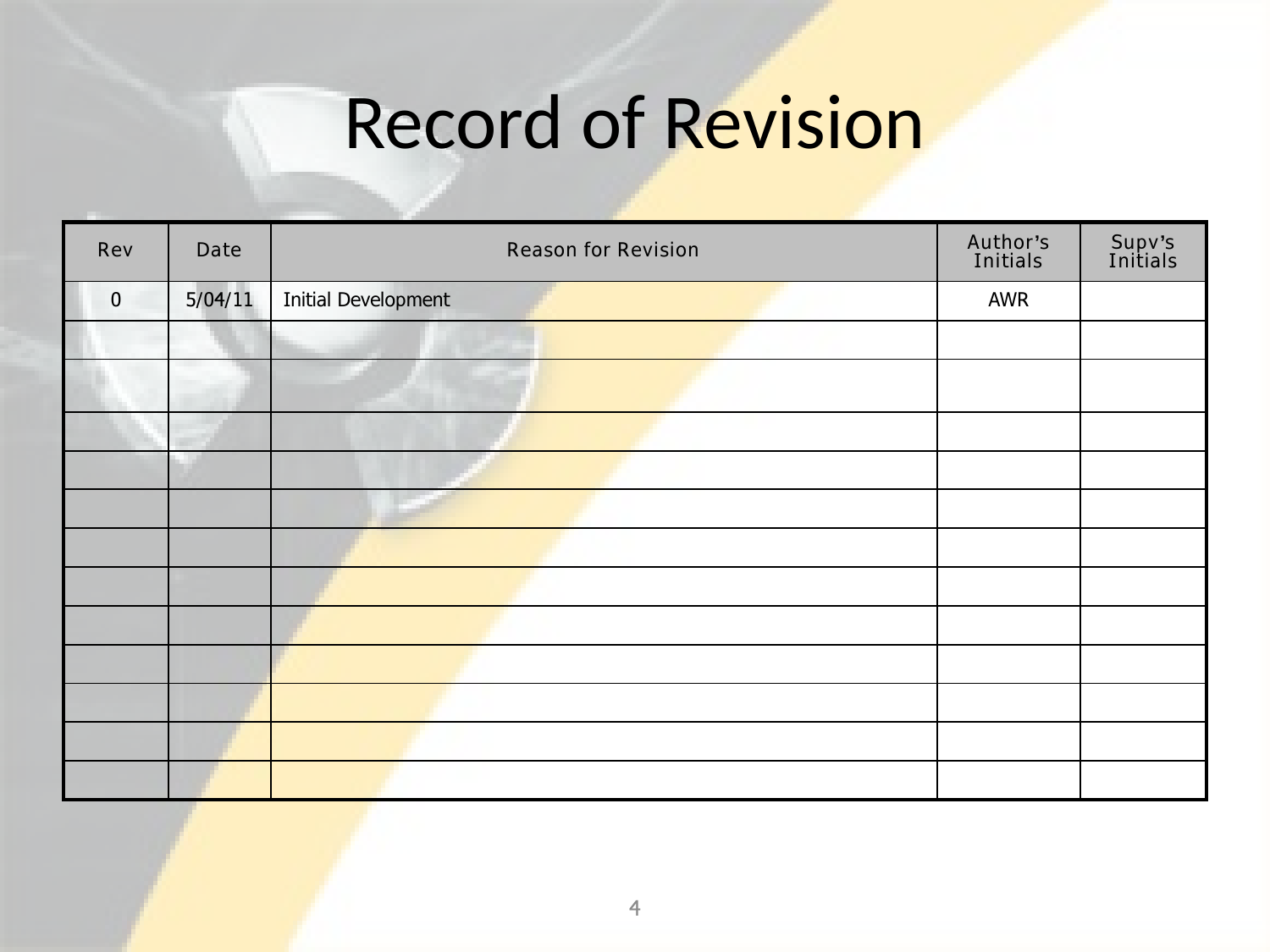

# Record of Revision
| Rev | Date | Reason for Revision | Author’s Initials | Supv’s Initials |
| --- | --- | --- | --- | --- |
| 0 | 5/04/11 | Initial Development | AWR |  |
|  |  |  |  |  |
|  |  |  |  |  |
|  |  |  |  |  |
|  |  |  |  |  |
|  |  |  |  |  |
|  |  |  |  |  |
|  |  |  |  |  |
|  |  |  |  |  |
|  |  |  |  |  |
|  |  |  |  |  |
|  |  |  |  |  |
|  |  |  |  |  |
4